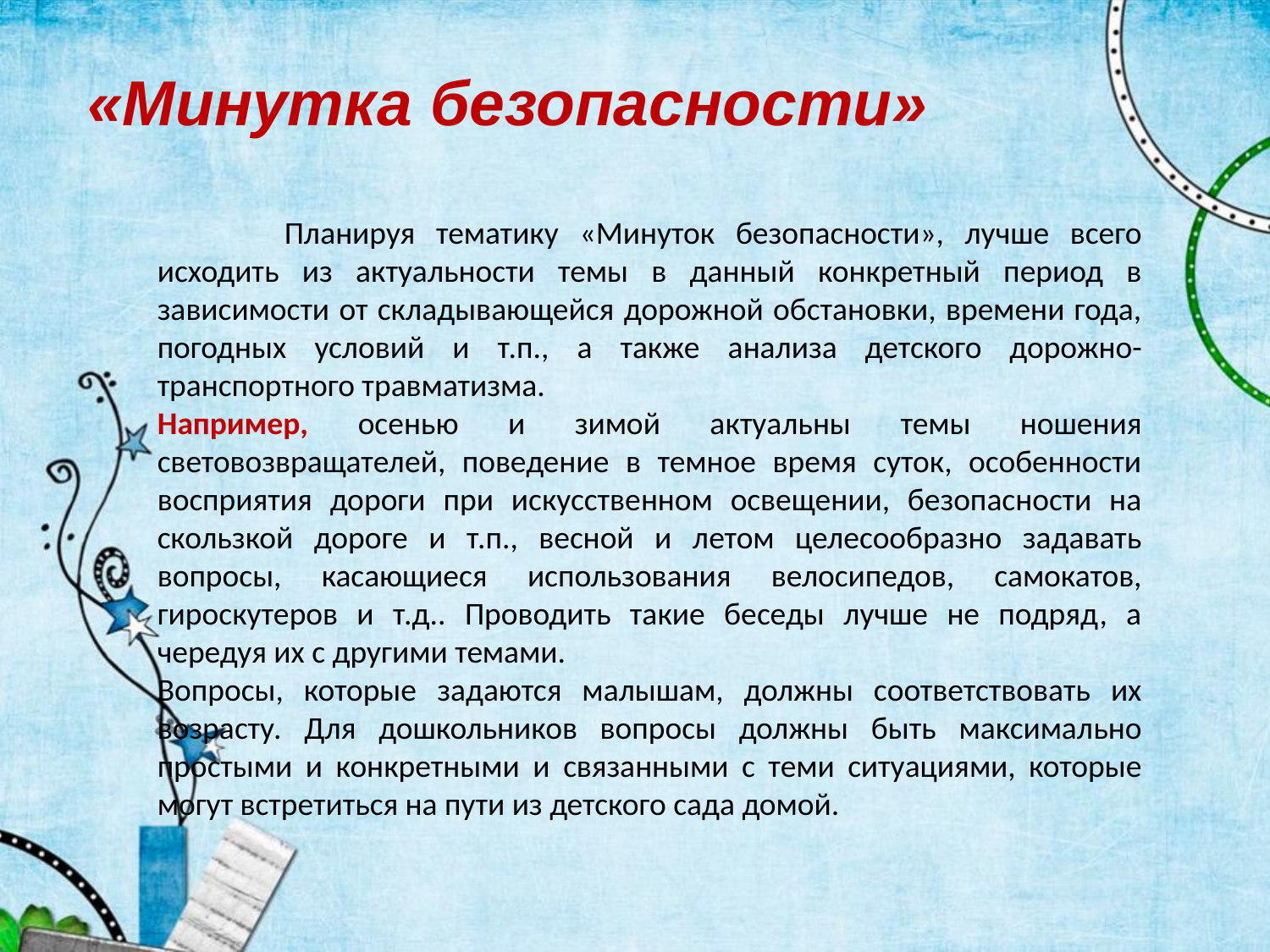

«Минутка безопасности»
	Планируя тематику «Минуток безопасности», лучше всего исходить из актуальности темы в данный конкретный период в зависимости от складывающейся дорожной обстановки, времени года, погодных условий и т.п., а также анализа детского дорожно-транспортного травматизма.
Например, осенью и зимой актуальны темы ношения световозвращателей, поведение в темное время суток, особенности восприятия дороги при искусственном освещении, безопасности на скользкой дороге и т.п., весной и летом целесообразно задавать вопросы, касающиеся использования велосипедов, самокатов, гироскутеров и т.д.. Проводить такие беседы лучше не подряд, а чередуя их с другими темами.
Вопросы, которые задаются малышам, должны соответствовать их возрасту. Для дошкольников вопросы должны быть максимально простыми и конкретными и связанными с теми ситуациями, которые могут встретиться на пути из детского сада домой.